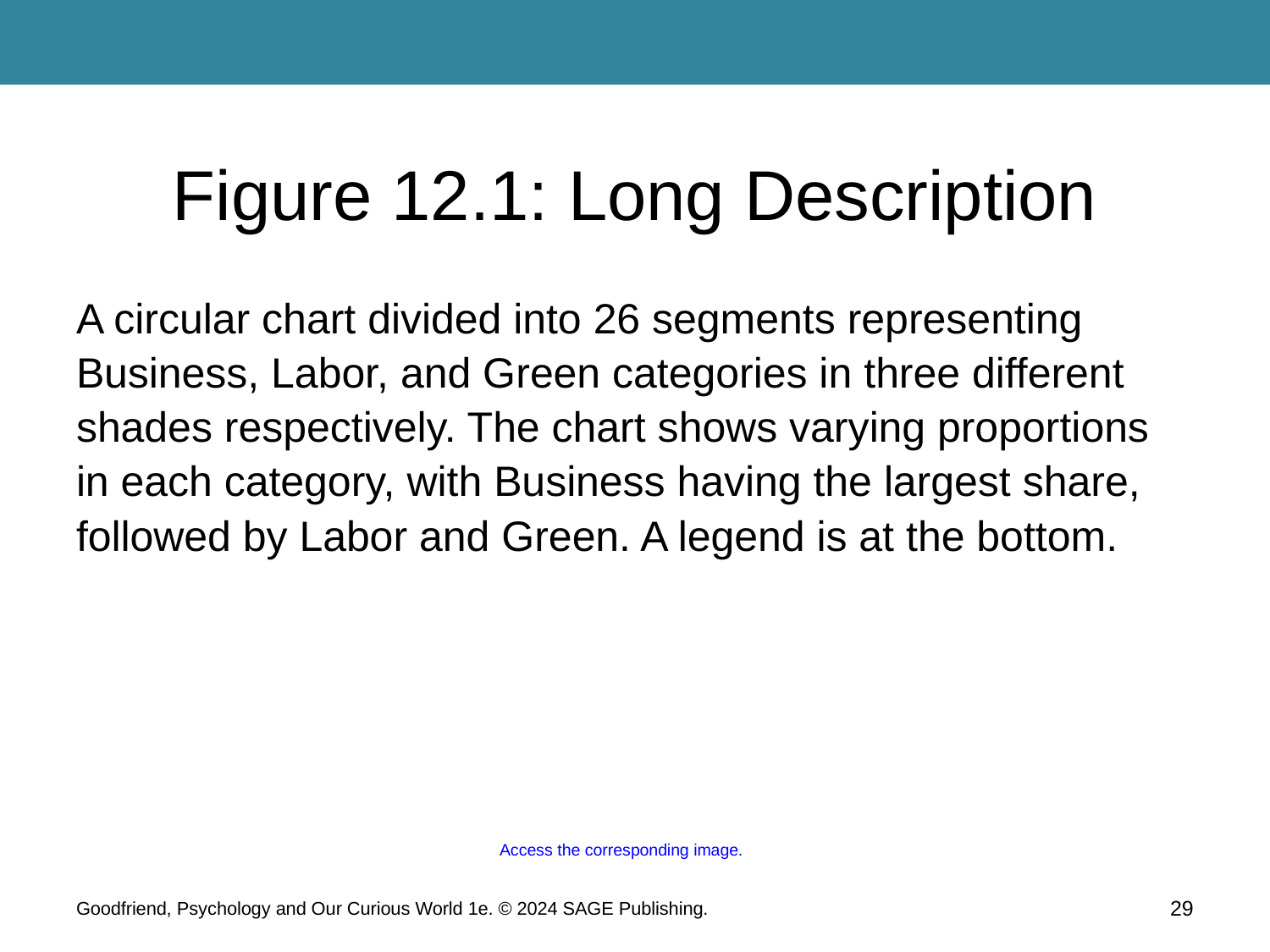

# Figure 12.1: Long Description
A circular chart divided into 26 segments representing Business, Labor, and Green categories in three different shades respectively. The chart shows varying proportions in each category, with Business having the largest share, followed by Labor and Green. A legend is at the bottom.
Access the corresponding image.
29
Goodfriend, Psychology and Our Curious World 1e. © 2024 SAGE Publishing.